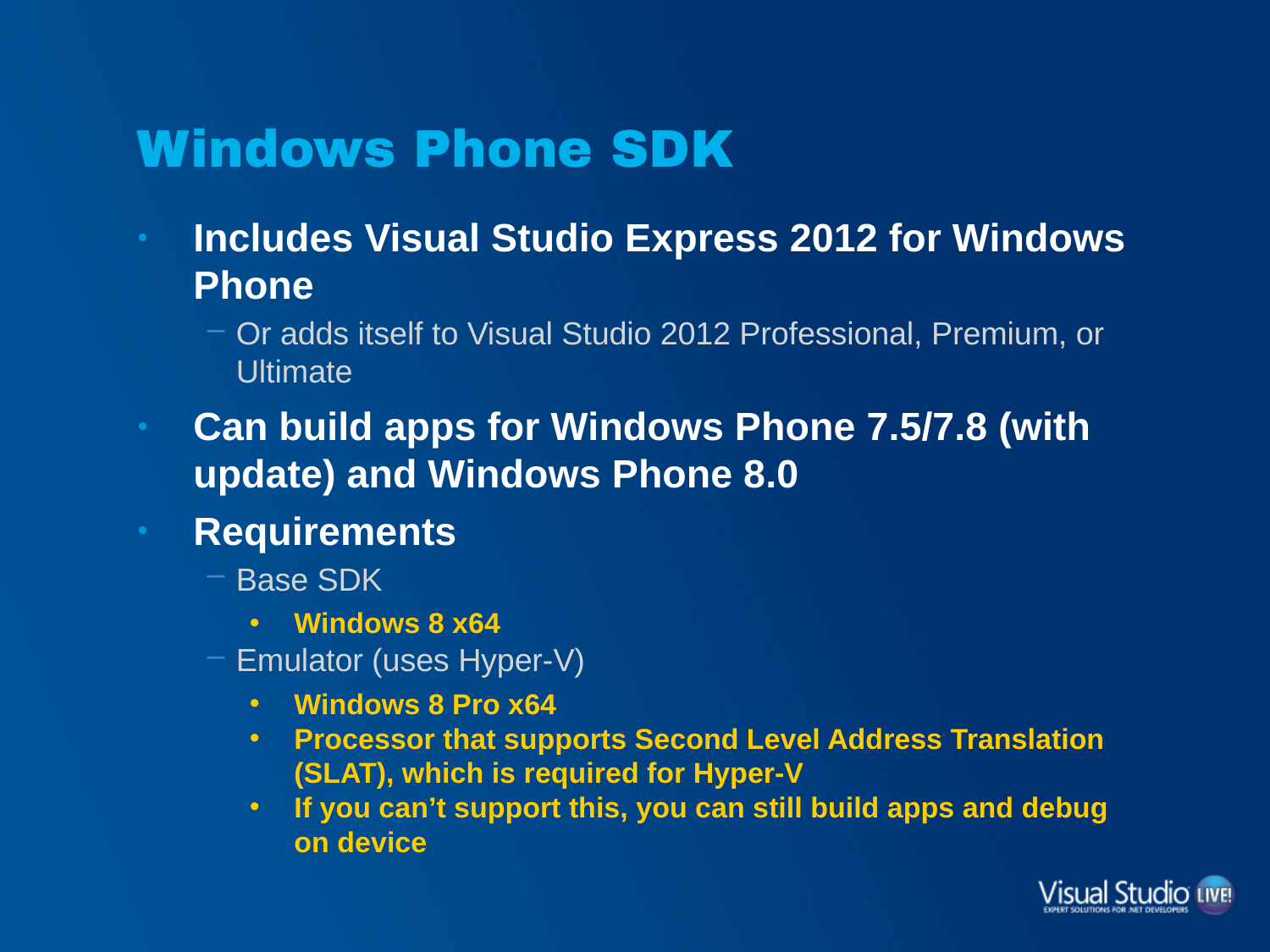

# Windows Phone SDK
Includes Visual Studio Express 2012 for Windows Phone
Or adds itself to Visual Studio 2012 Professional, Premium, or Ultimate
Can build apps for Windows Phone 7.5/7.8 (with update) and Windows Phone 8.0
Requirements
Base SDK
Windows 8 x64
Emulator (uses Hyper-V)
Windows 8 Pro x64
Processor that supports Second Level Address Translation (SLAT), which is required for Hyper-V
If you can’t support this, you can still build apps and debug on device